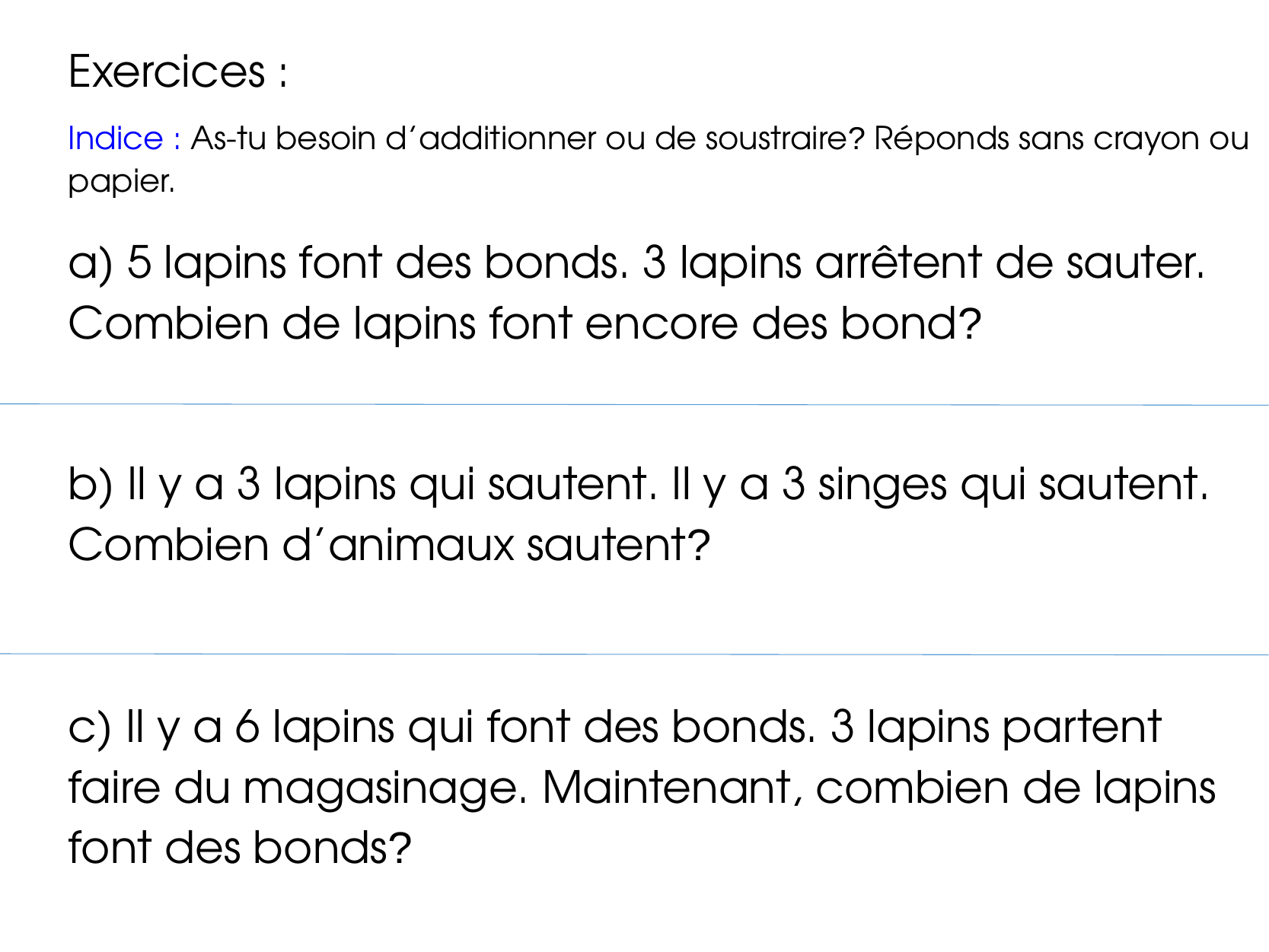

Exercices :
Indice : As-tu besoin d’additionner ou de soustraire? Réponds sans crayon ou papier.
a) 5 lapins font des bonds. 3 lapins arrêtent de sauter. Combien de lapins font encore des bond?
b) Il y a 3 lapins qui sautent. Il y a 3 singes qui sautent. Combien d’animaux sautent?
c) Il y a 6 lapins qui font des bonds. 3 lapins partent
faire du magasinage. Maintenant, combien de lapins font des bonds?